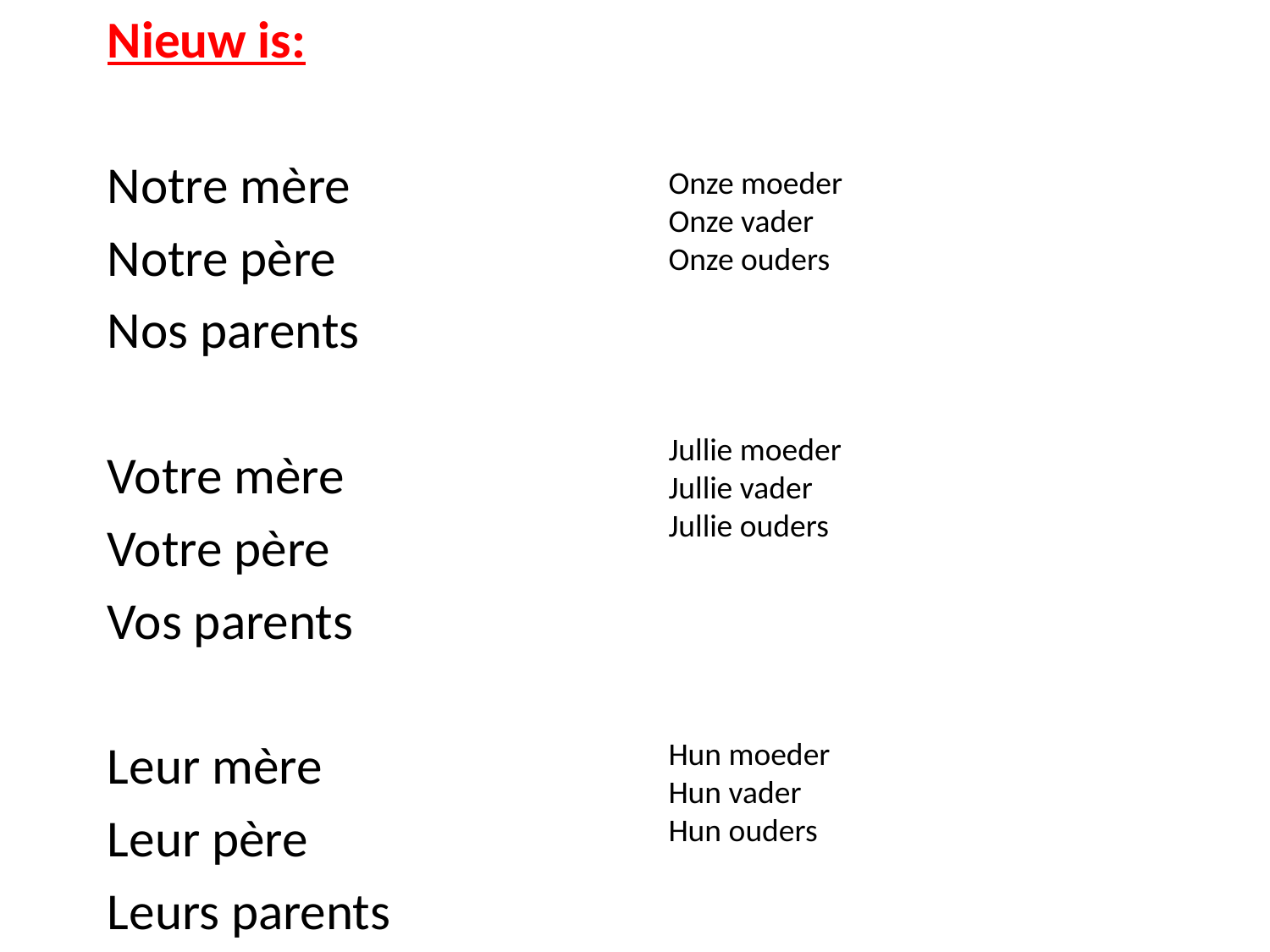

Nieuw is:

Notre mère
Notre père
Nos parents

Votre mère
Votre père
Vos parents

Leur mère
Leur père
Leurs parents
Onze moeder
Onze vader
Onze ouders

Jullie moeder
Jullie vader
Jullie ouders

Hun moeder
Hun vader
Hun ouders